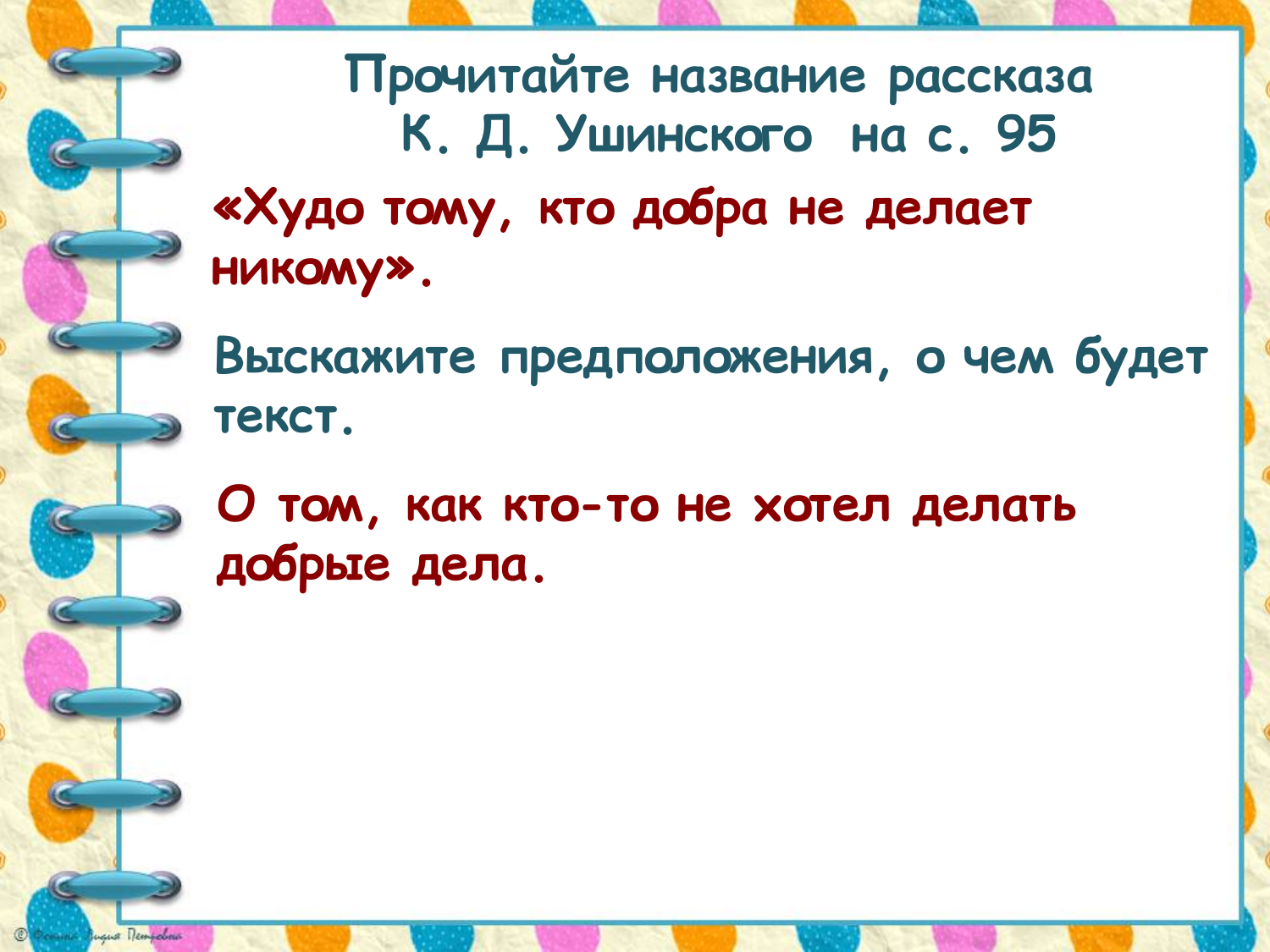

Прочитайте название рассказа
 К. Д. Ушинского  на с. 95
«Худо тому, кто добра не делает никому».
Выскажите предположения, о чем будет текст.
О том, как кто-то не хотел делать добрые дела.